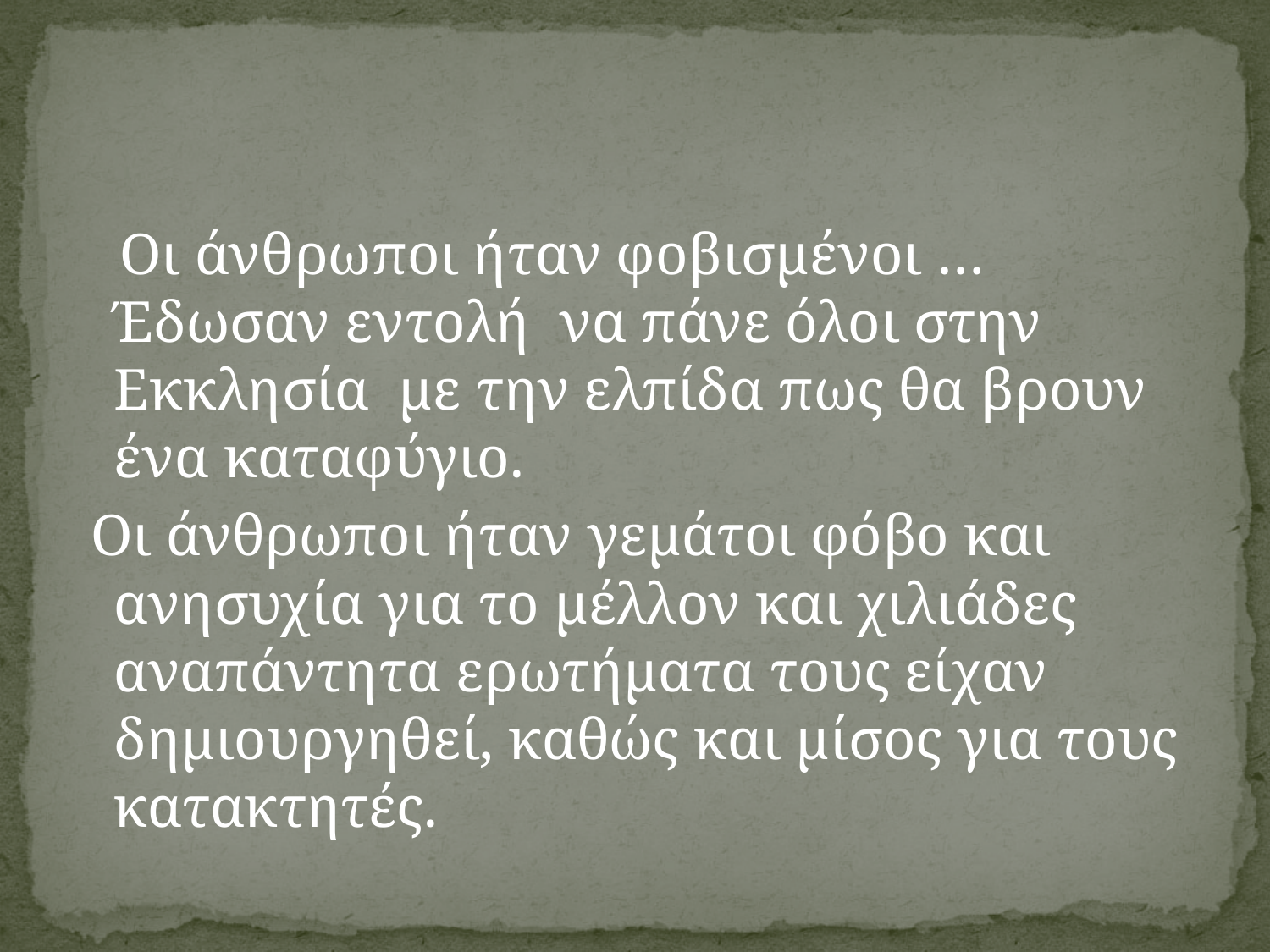

#
   Οι άνθρωποι ήταν φοβισμένοι …Έδωσαν εντολή  να πάνε όλοι στην Εκκλησία  με την ελπίδα πως θα βρουν ένα καταφύγιο.
 Οι άνθρωποι ήταν γεμάτοι φόβο και ανησυχία για το μέλλον και χιλιάδες αναπάντητα ερωτήματα τους είχαν δημιουργηθεί, καθώς και μίσος για τους κατακτητές.